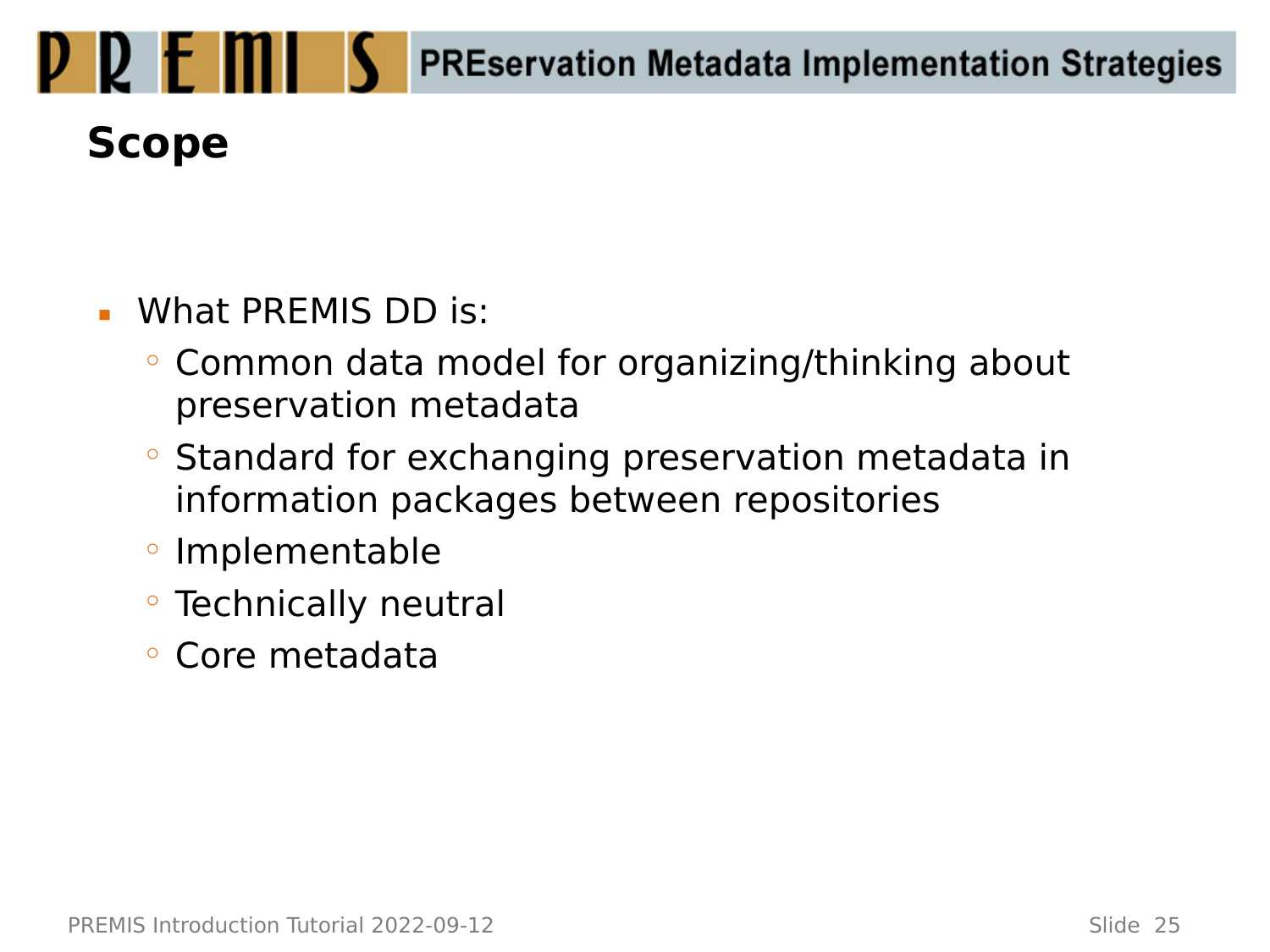

# Scope

What PREMIS DD is:
Common data model for organizing/thinking about preservation metadata
Standard for exchanging preservation metadata in information packages between repositories
Implementable
Technically neutral
Core metadata